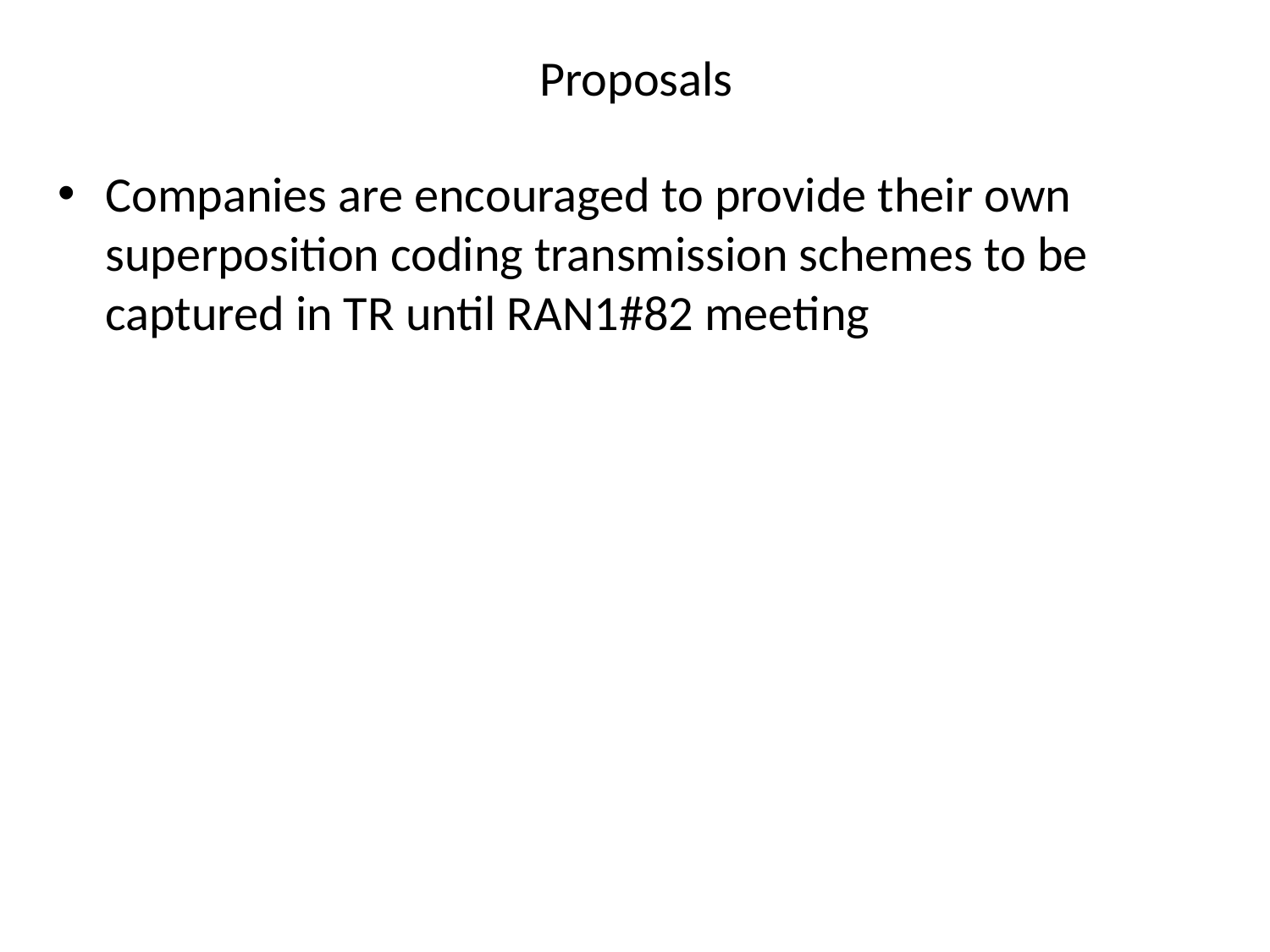

# Proposals
Companies are encouraged to provide their own superposition coding transmission schemes to be captured in TR until RAN1#82 meeting